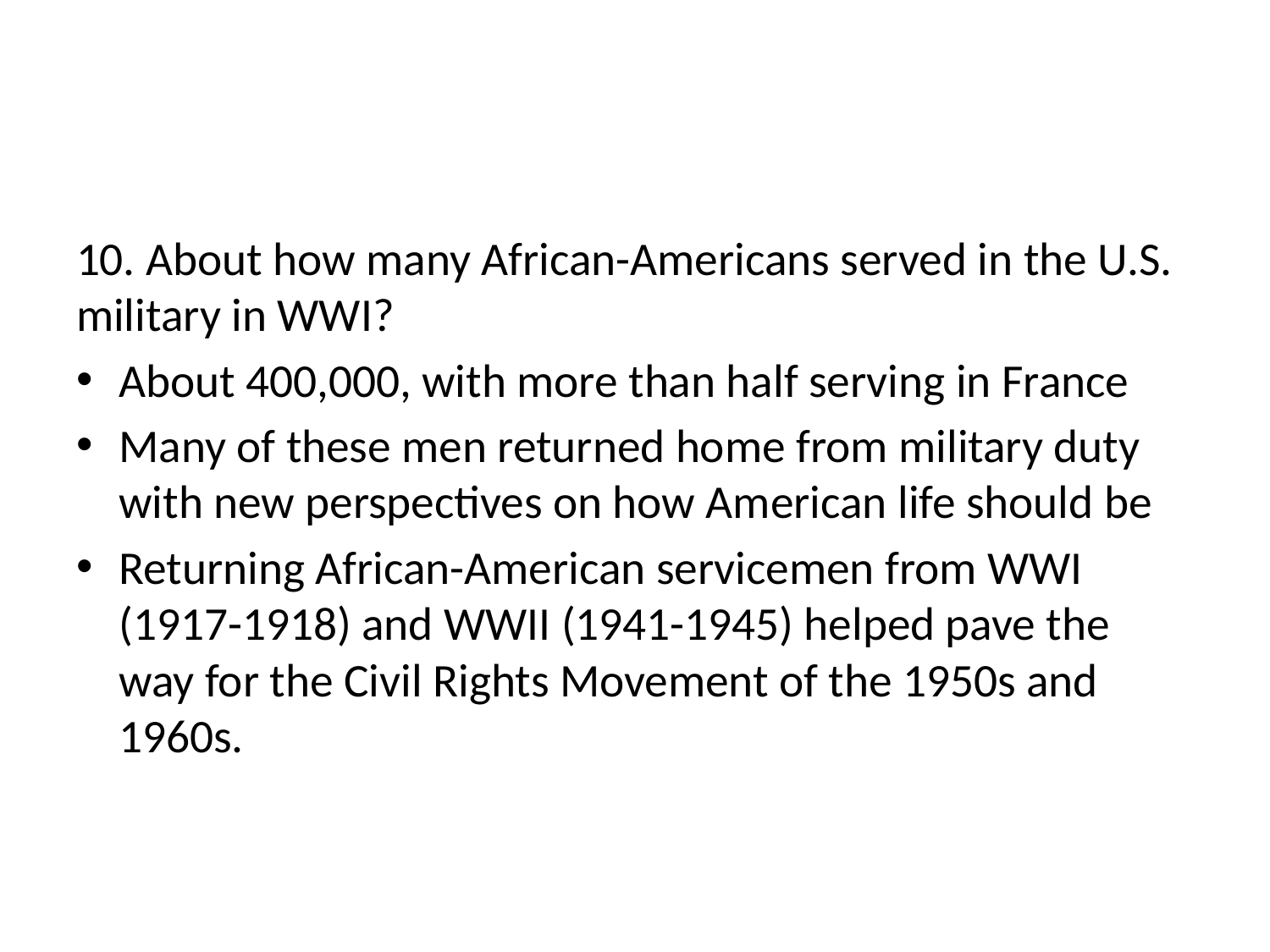

#
10. About how many African-Americans served in the U.S. military in WWI?
About 400,000, with more than half serving in France
Many of these men returned home from military duty with new perspectives on how American life should be
Returning African-American servicemen from WWI (1917-1918) and WWII (1941-1945) helped pave the way for the Civil Rights Movement of the 1950s and 1960s.